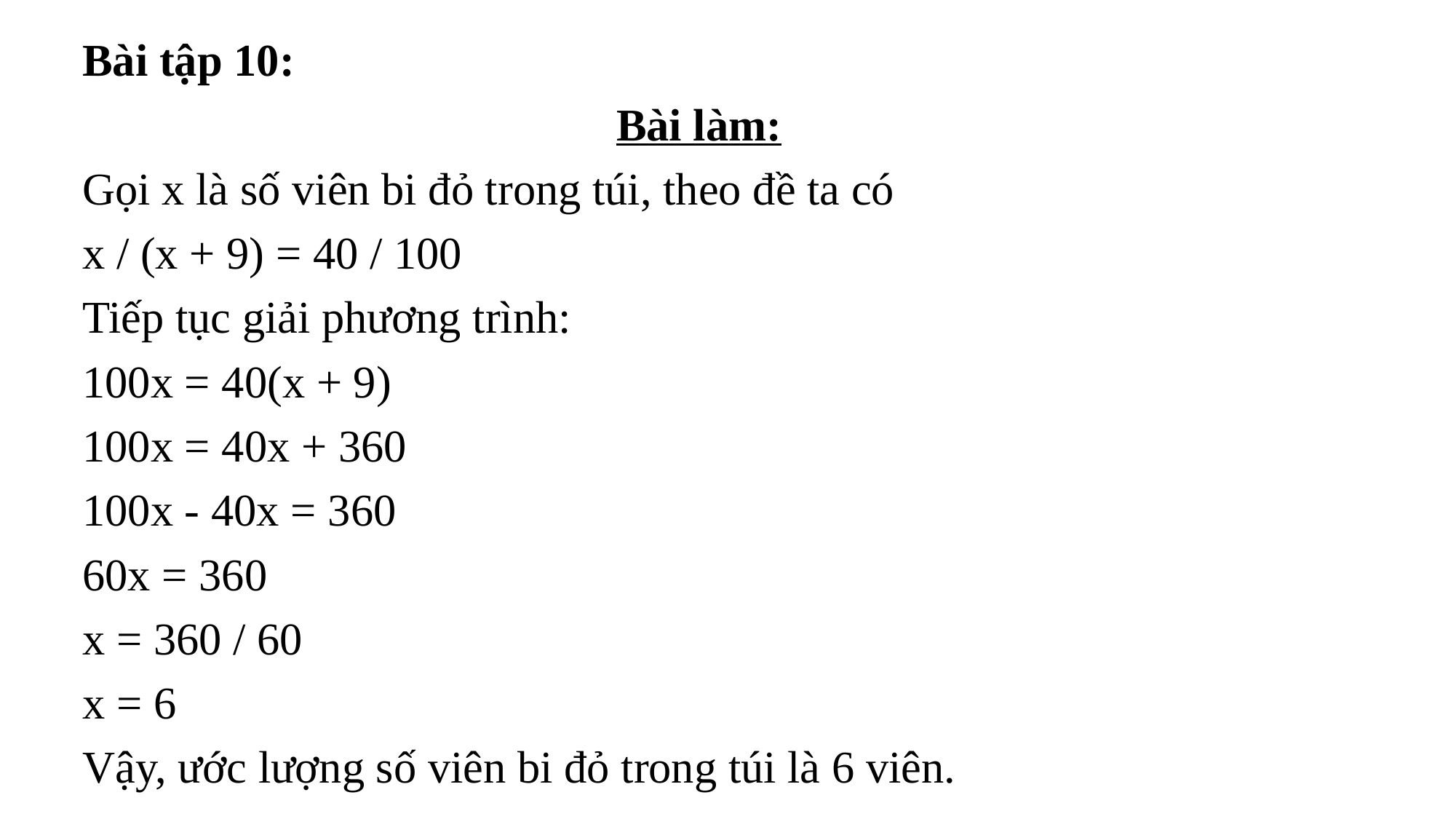

Bài tập 10:
Bài làm:
Gọi x là số viên bi đỏ trong túi, theo đề ta có
x / (x + 9) = 40 / 100
Tiếp tục giải phương trình:
100x = 40(x + 9)
100x = 40x + 360
100x - 40x = 360
60x = 360
x = 360 / 60
x = 6
Vậy, ước lượng số viên bi đỏ trong túi là 6 viên.